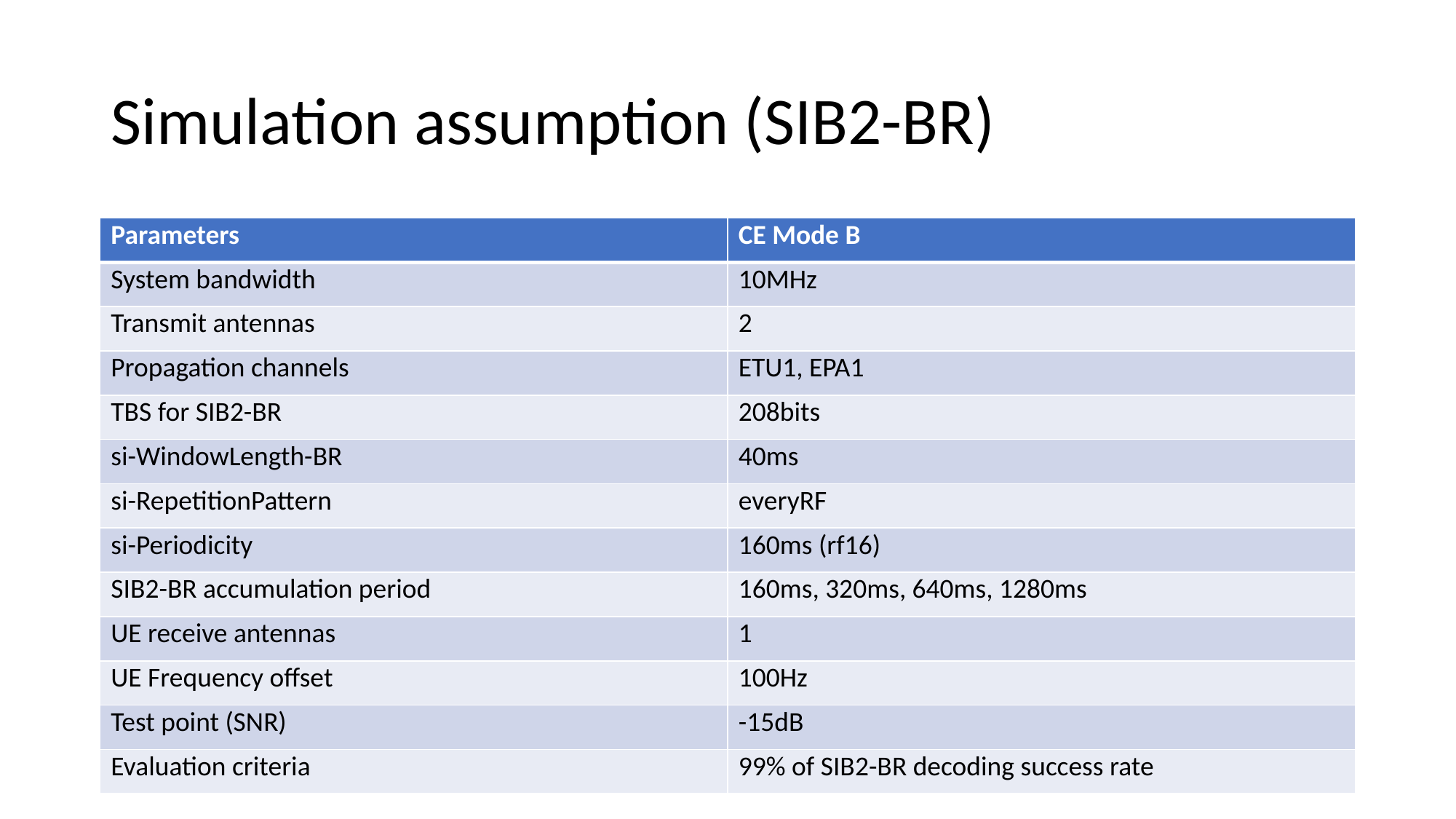

# Simulation assumption (SIB2-BR)
| Parameters | CE Mode B |
| --- | --- |
| System bandwidth | 10MHz |
| Transmit antennas | 2 |
| Propagation channels | ETU1, EPA1 |
| TBS for SIB2-BR | 208bits |
| si-WindowLength-BR | 40ms |
| si-RepetitionPattern | everyRF |
| si-Periodicity | 160ms (rf16) |
| SIB2-BR accumulation period | 160ms, 320ms, 640ms, 1280ms |
| UE receive antennas | 1 |
| UE Frequency offset | 100Hz |
| Test point (SNR) | -15dB |
| Evaluation criteria | 99% of SIB2-BR decoding success rate |